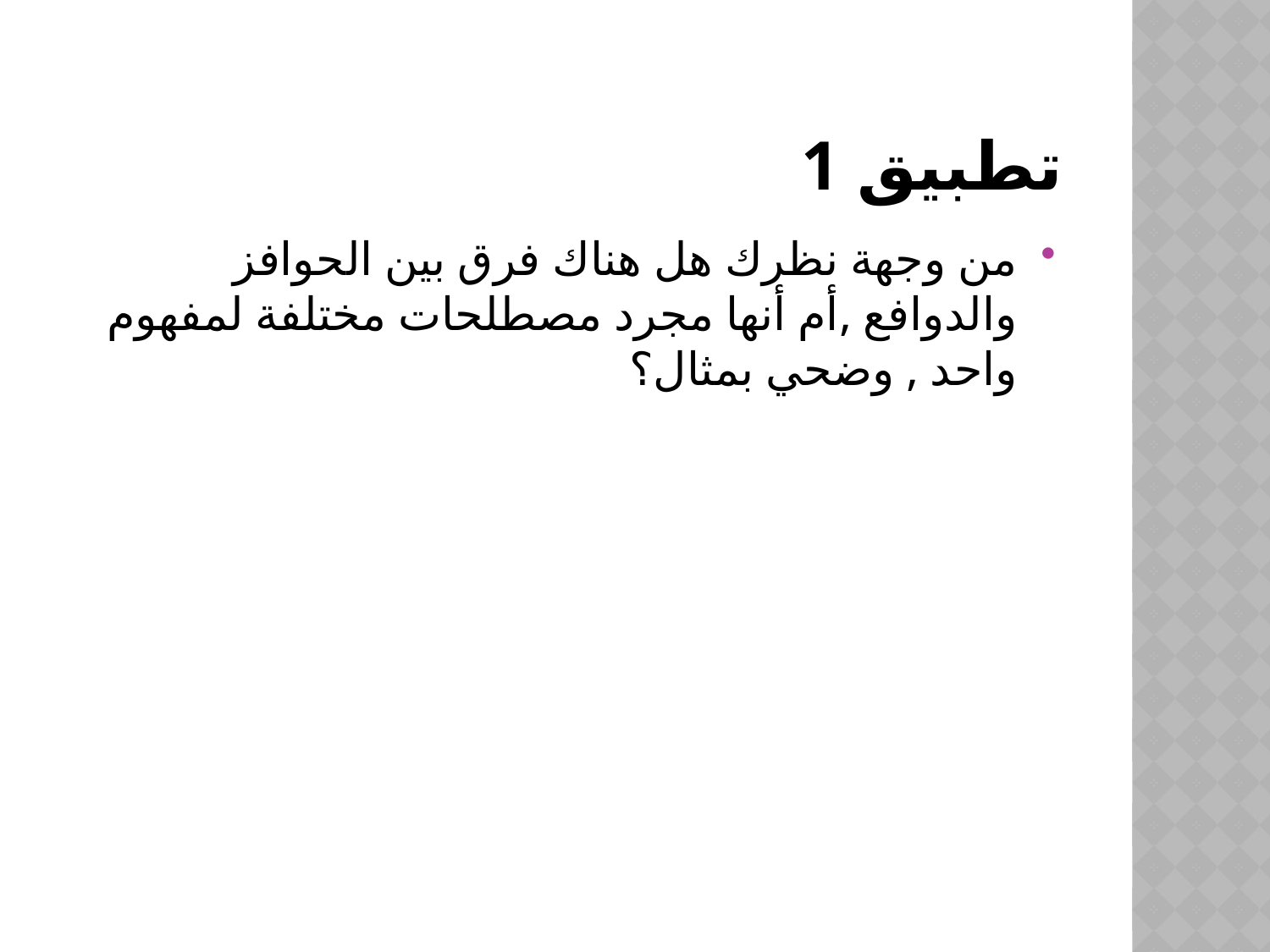

# تطبيق 1
من وجهة نظرك هل هناك فرق بين الحوافز والدوافع ,أم أنها مجرد مصطلحات مختلفة لمفهوم واحد , وضحي بمثال؟